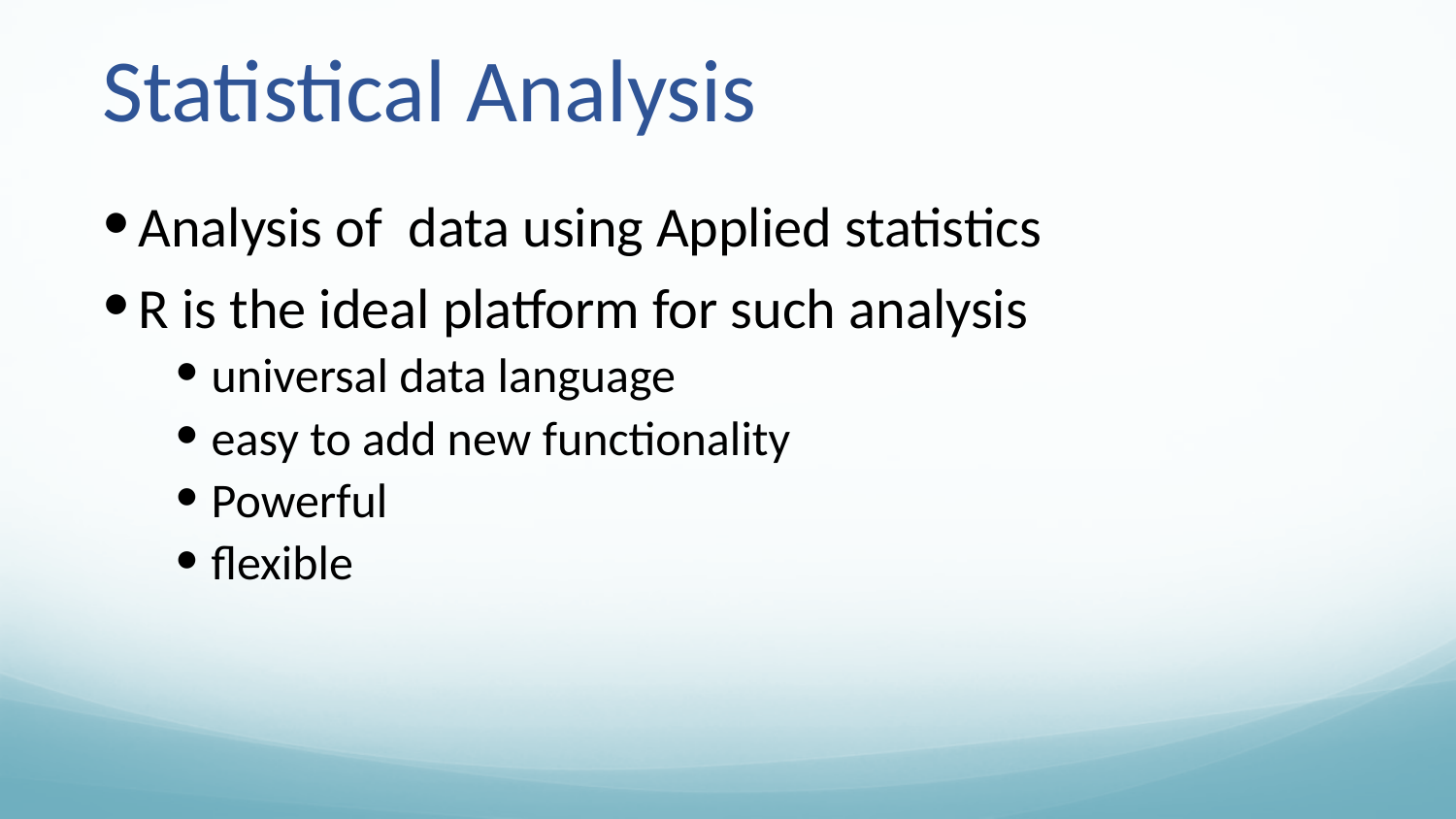

# Statistical Analysis
Analysis of  data using Applied statistics
R is the ideal platform for such analysis
universal data language
easy to add new functionality
Powerful
flexible